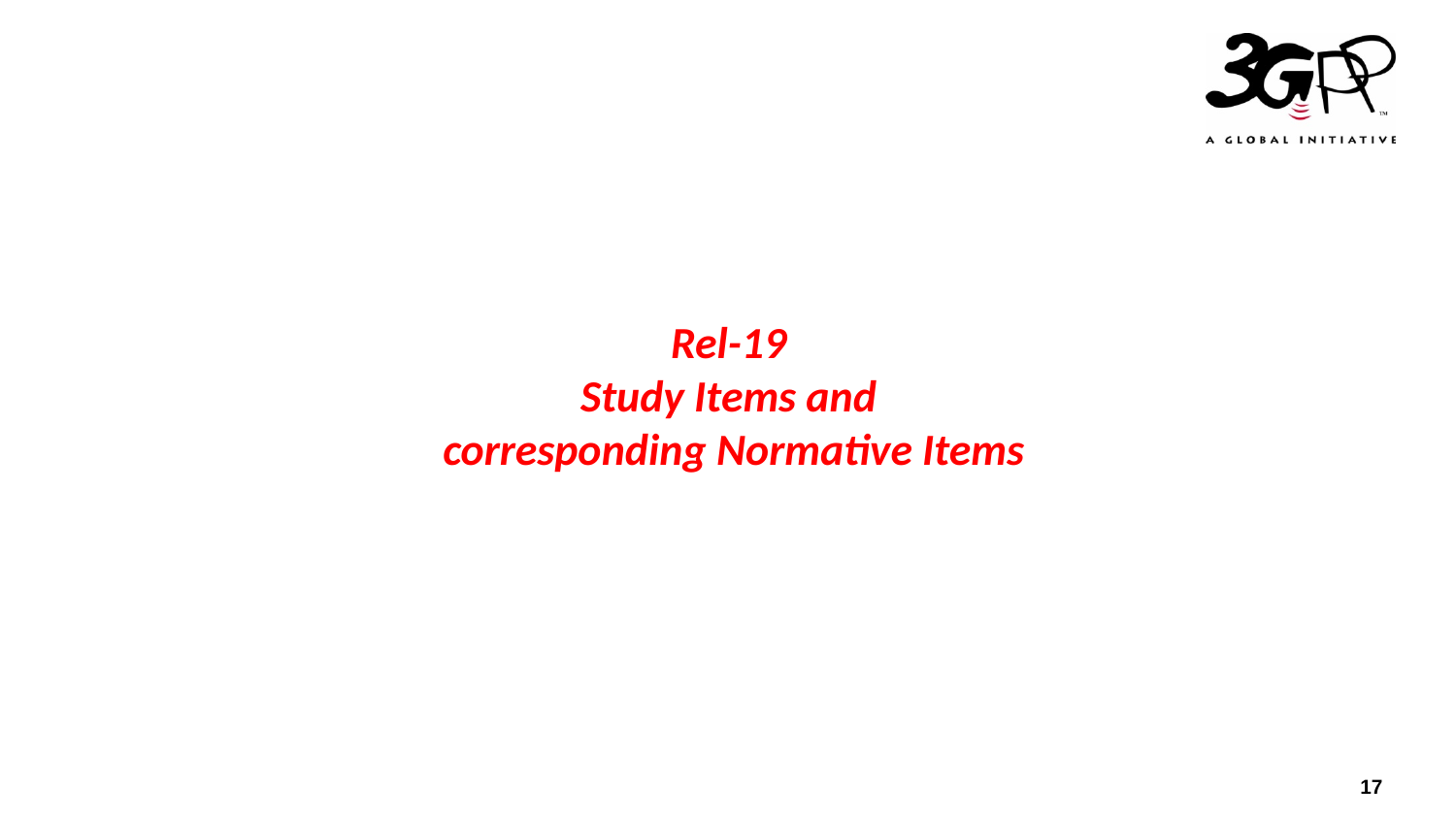

# Rel-19 Study Items and corresponding Normative Items